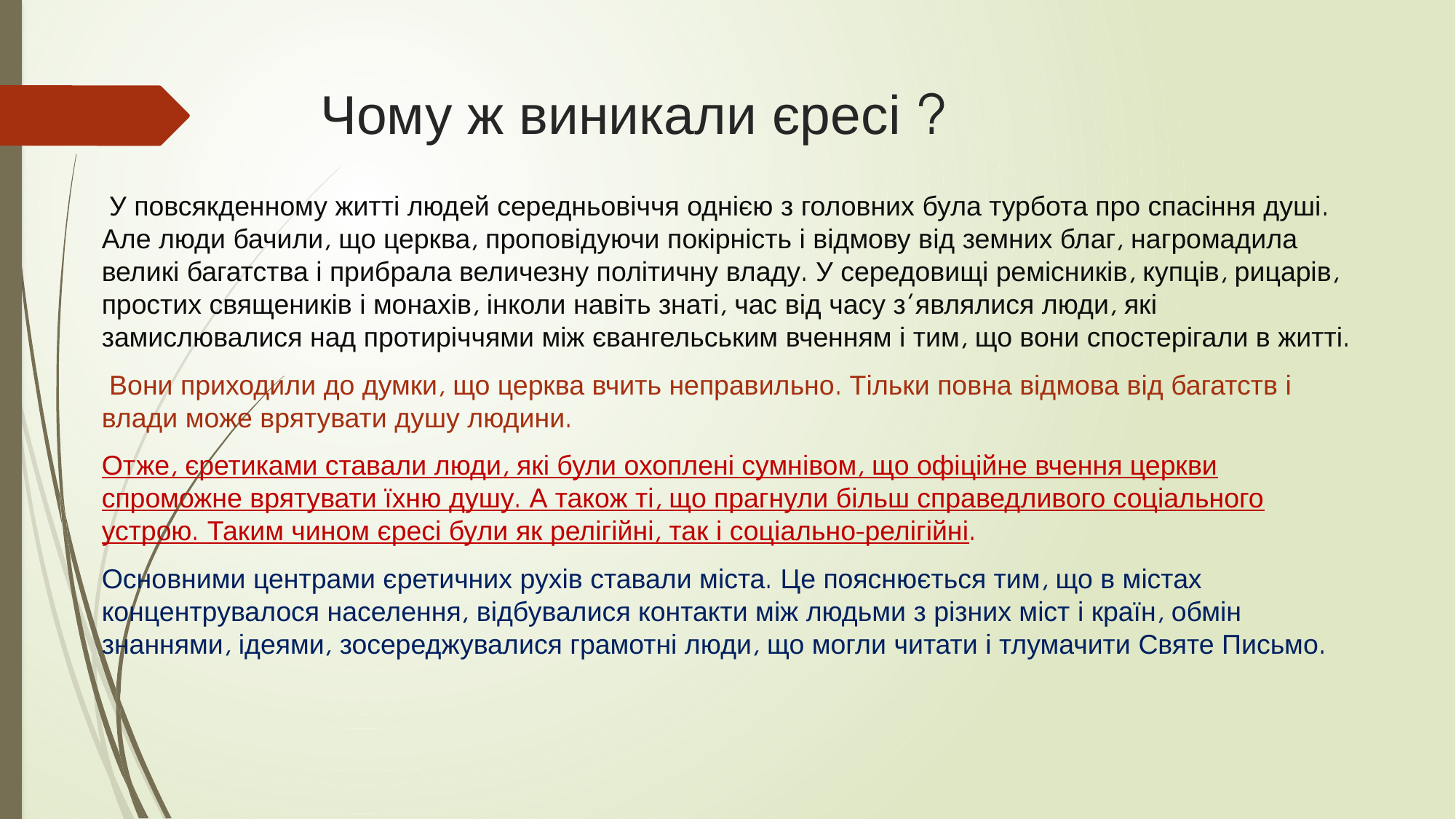

# Чому ж виникали єресі ?
 У повсякденному житті людей середньовіччя однією з головних була турбота про спасіння душі. Але люди бачили, що церква, проповідуючи покірність і відмову від земних благ, нагромадила великі багатства і прибрала величезну політичну владу. У середовищі ремісників, купців, рицарів, простих священиків і монахів, інколи навіть знаті, час від часу з’являлися люди, які замислювалися над протиріччями між євангельським вченням і тим, що вони спостерігали в житті.
 Вони приходили до думки, що церква вчить неправильно. Тільки повна відмова від багатств і влади може врятувати душу людини.
Отже, єретиками ставали люди, які були охоплені сумнівом, що офіційне вчення церкви спроможне врятувати їхню душу. А також ті, що прагнули більш справедливого соціального устрою. Таким чином єресі були як релігійні, так і соціально-релігійні.
Основними центрами єретичних рухів ставали міста. Це пояснюється тим, що в містах концентрувалося населення, відбувалися контакти між людьми з різних міст і країн, обмін знаннями, ідеями, зосереджувалися грамотні люди, що могли читати і тлумачити Святе Письмо.